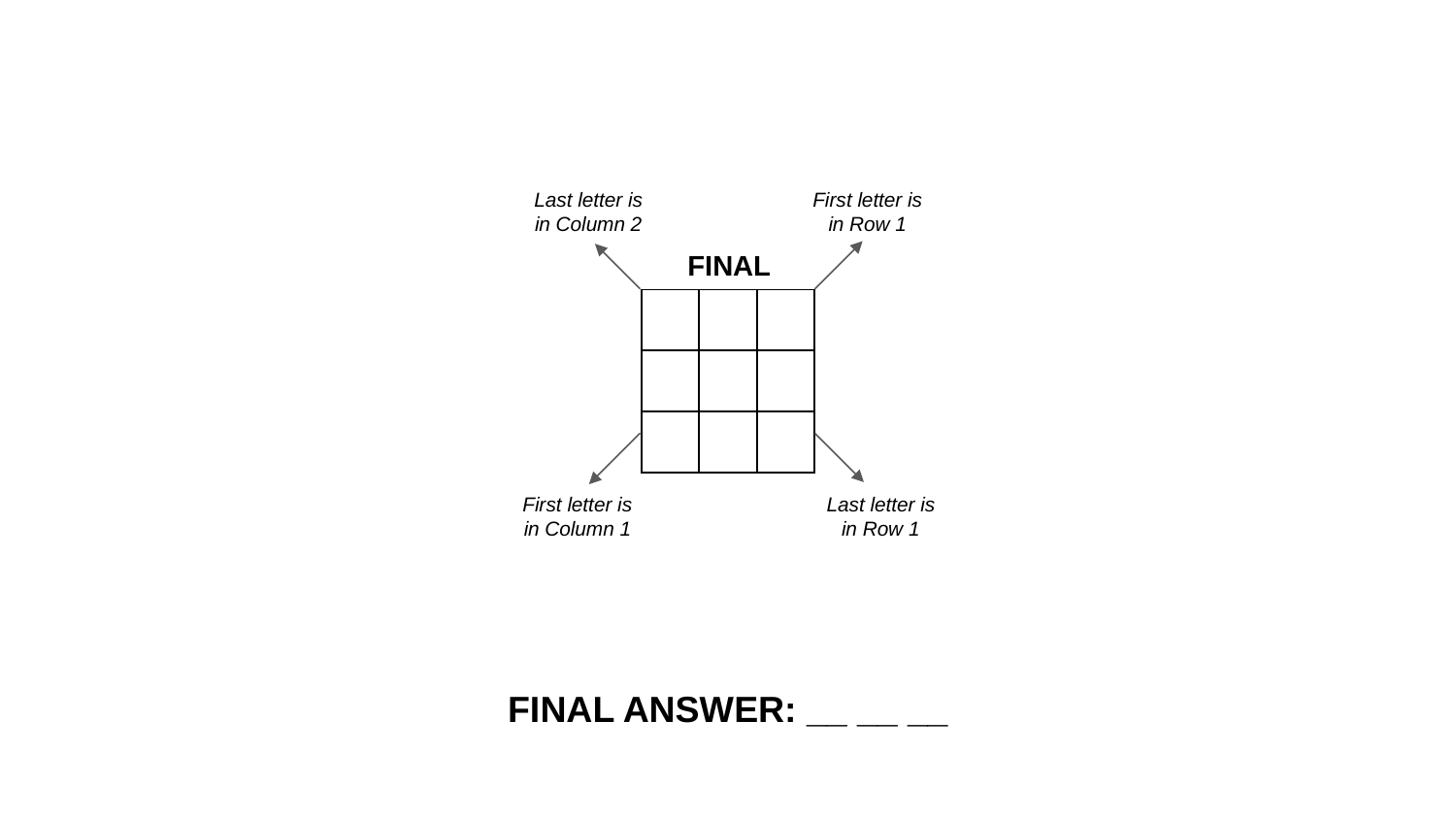

Last letter is in Column 2
First letter is in Row 1
FINAL
|  |  |  |
| --- | --- | --- |
|  |  |  |
|  |  |  |
First letter is in Column 1
Last letter is in Row 1
FINAL ANSWER: __ __ __